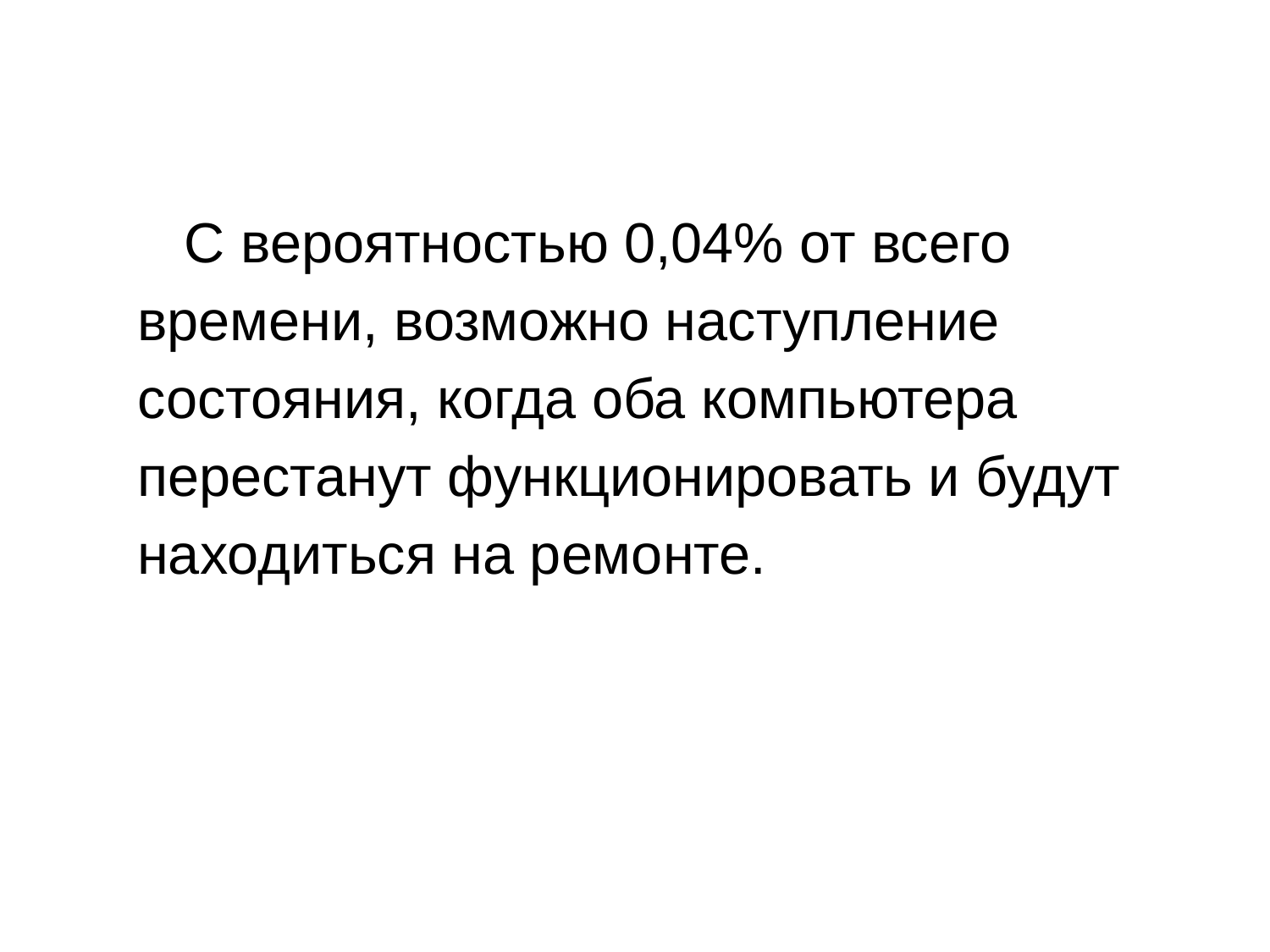

С вероятностью 0,04% от всего времени, возможно наступление состояния, когда оба компьютера перестанут функционировать и будут находиться на ремонте.